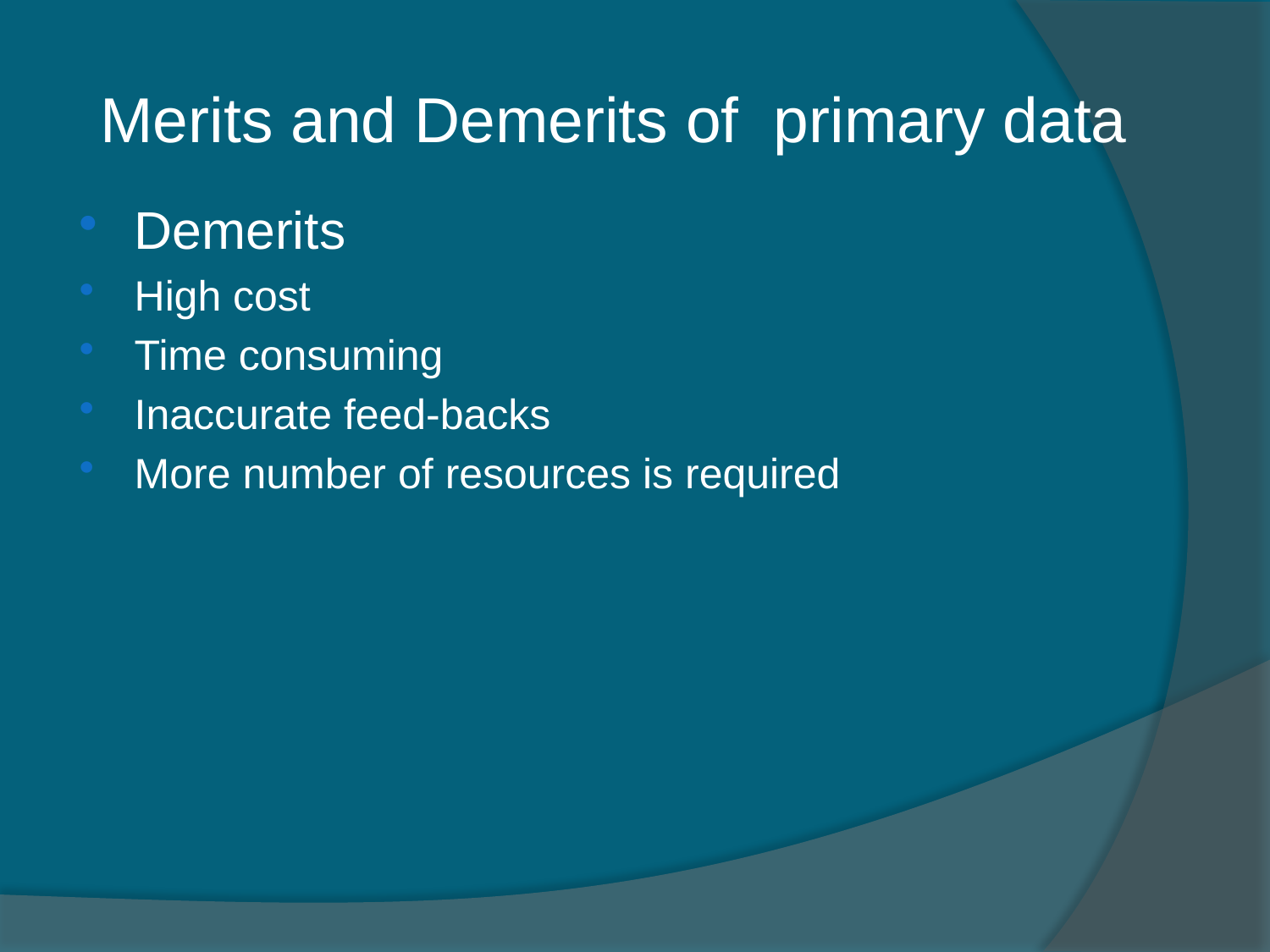

# Merits and Demerits of  primary data
Demerits
High cost
Time consuming
Inaccurate feed-backs
More number of resources is required